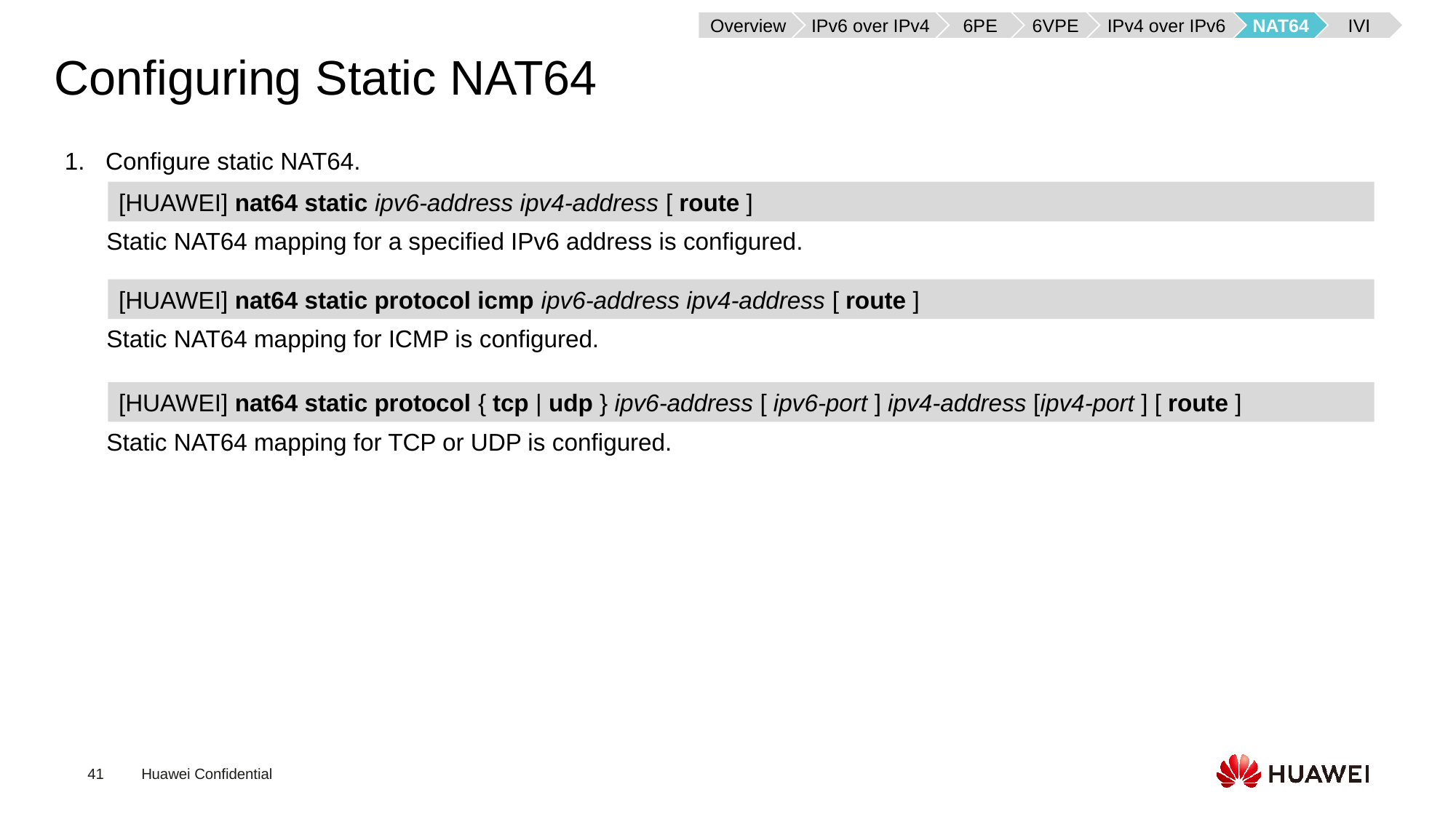

Overview
IPv6 over IPv4
6PE
6VPE
IPv4 over IPv6
NAT64
IVI
# Configuring Static NAT64
Configure static NAT64.
[HUAWEI] nat64 static ipv6-address ipv4-address [ route ]
Static NAT64 mapping for a specified IPv6 address is configured.
[HUAWEI] nat64 static protocol icmp ipv6-address ipv4-address [ route ]
Static NAT64 mapping for ICMP is configured.
[HUAWEI] nat64 static protocol { tcp | udp } ipv6-address [ ipv6-port ] ipv4-address [ipv4-port ] [ route ]
Static NAT64 mapping for TCP or UDP is configured.